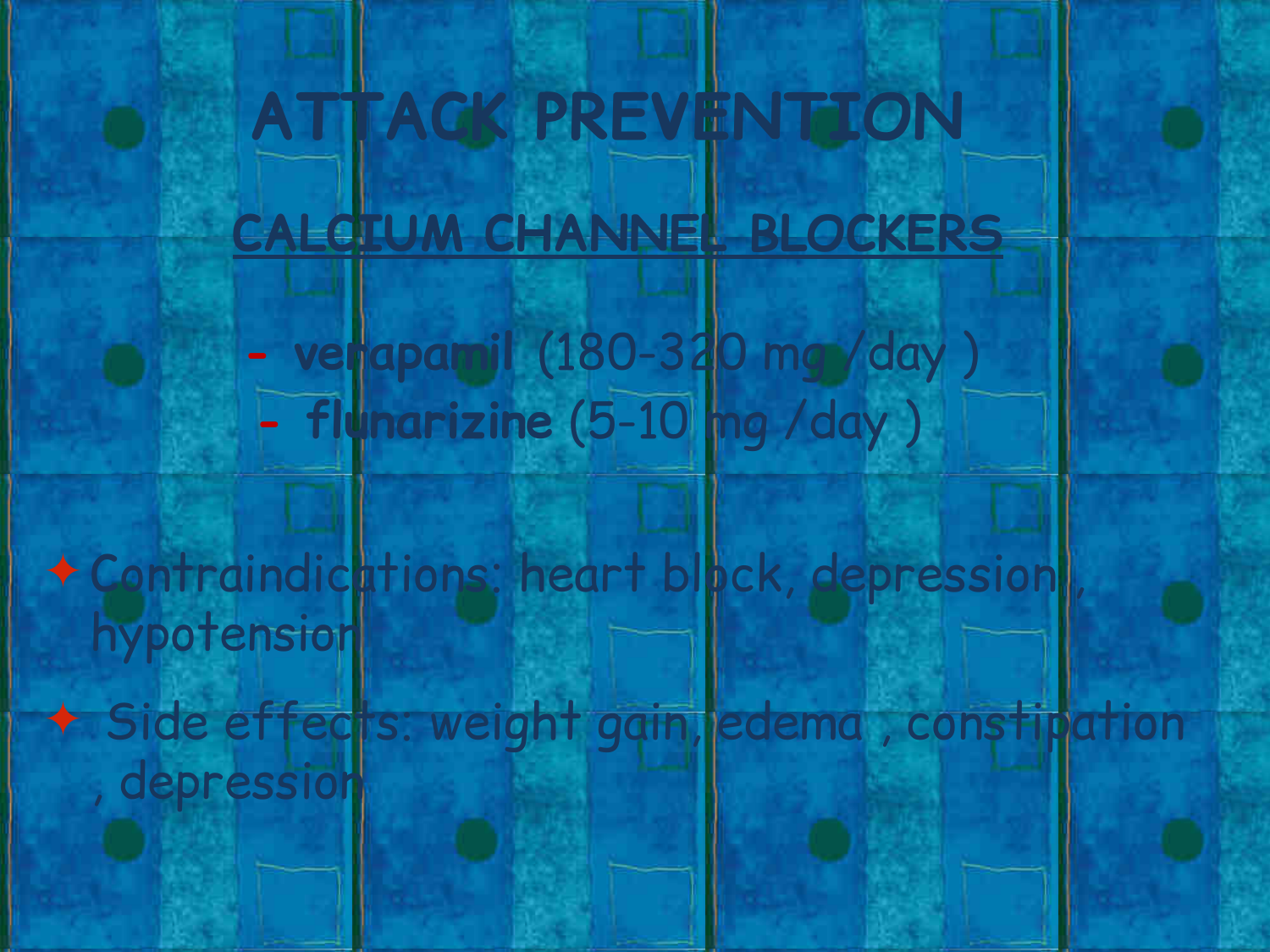

ATTACK PREVENTION

CALCIUM CHANNEL BLOCKERS

 - verapamil (180-320 mg /day )
 - flunarizine (5-10 mg /day )

Contraindications: heart block, depression , hypotension

 Side effects: weight gain, edema , constipation , depression